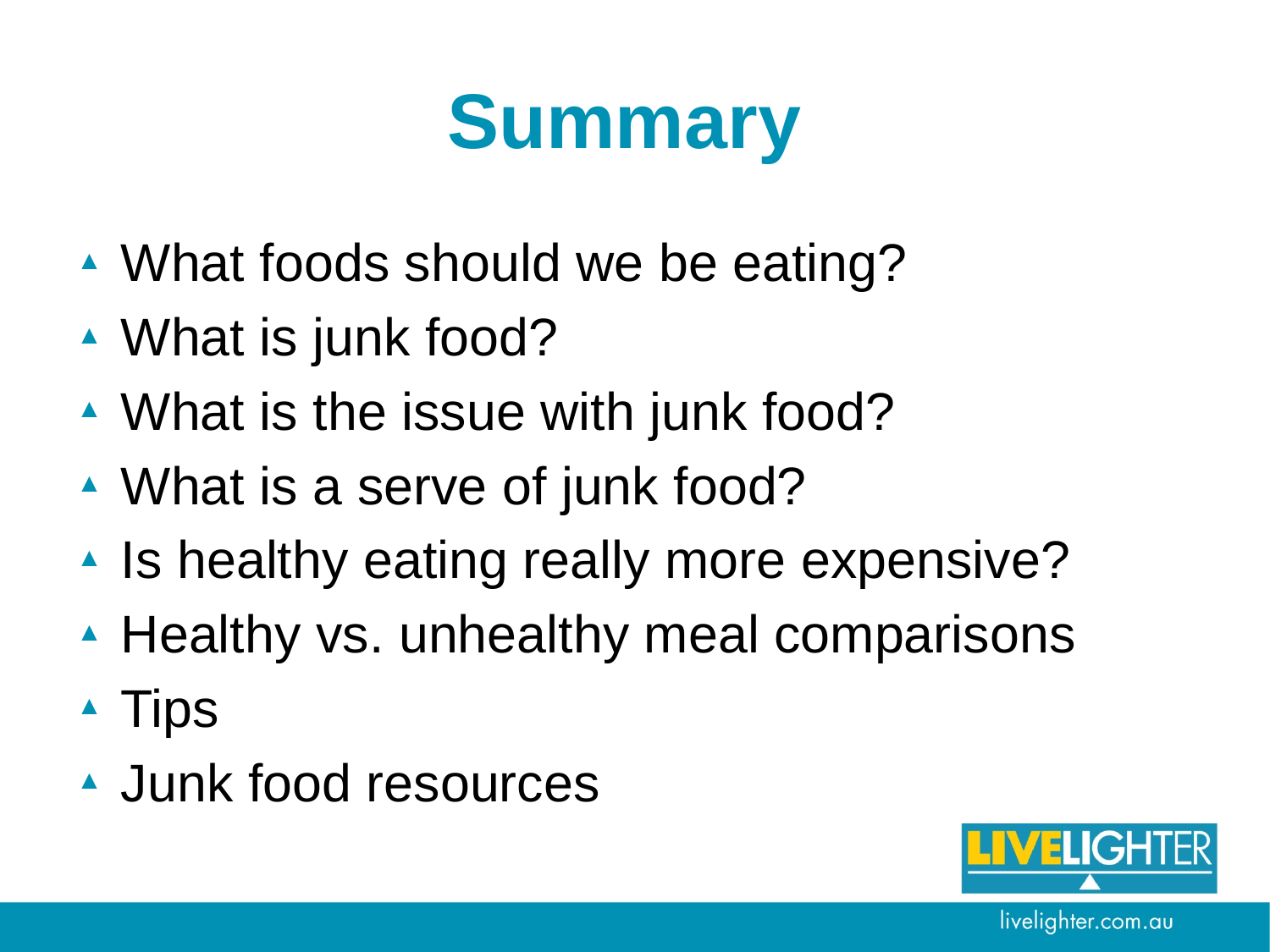

# Summary
What foods should we be eating?
What is junk food?
What is the issue with junk food?
What is a serve of junk food?
Is healthy eating really more expensive?
Healthy vs. unhealthy meal comparisons
Tips
Junk food resources